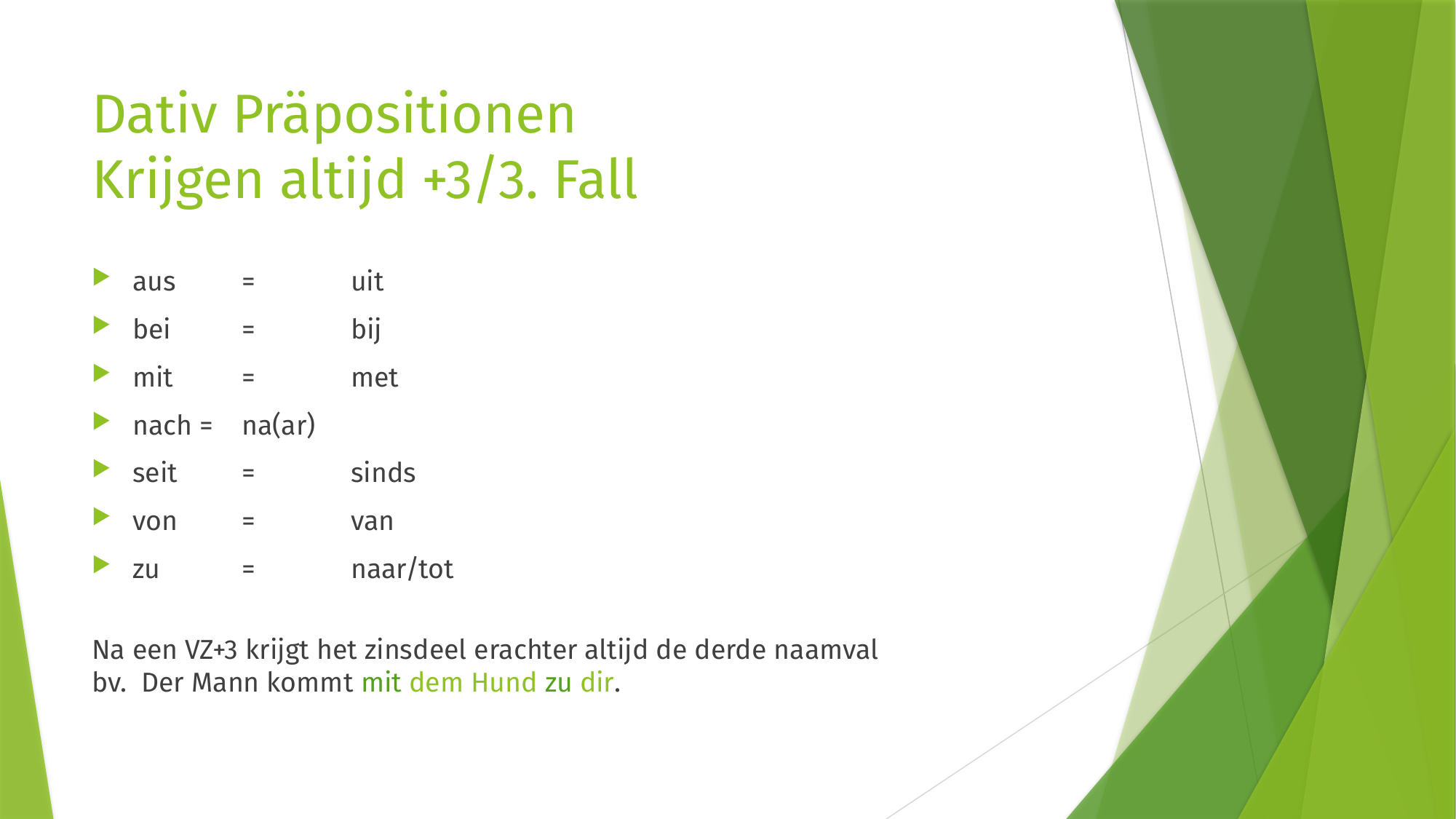

# Dativ Präpositionen Krijgen altijd +3/3. Fall
aus 	=	uit
bei 	=	bij
mit 	=	met
nach = 	na(ar)
seit 	=	sinds
von 	=	van
zu 	= 	naar/tot
Na een VZ+3 krijgt het zinsdeel erachter altijd de derde naamval
bv.  Der Mann kommt mit dem Hund zu dir.